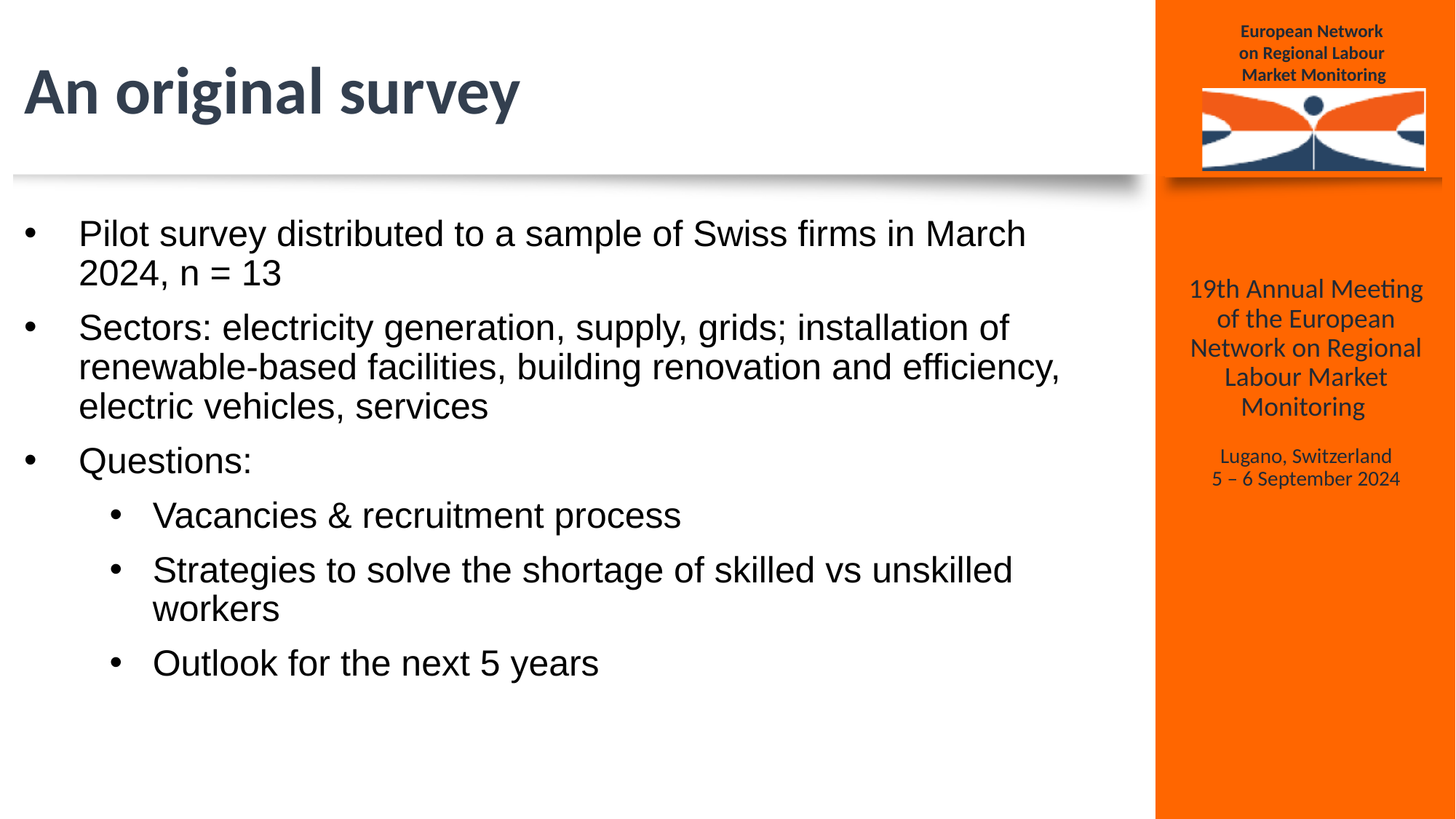

# An original survey
Pilot survey distributed to a sample of Swiss firms in March 2024, n = 13
Sectors: electricity generation, supply, grids; installation of renewable-based facilities, building renovation and efficiency, electric vehicles, services
Questions:
Vacancies & recruitment process
Strategies to solve the shortage of skilled vs unskilled workers
Outlook for the next 5 years